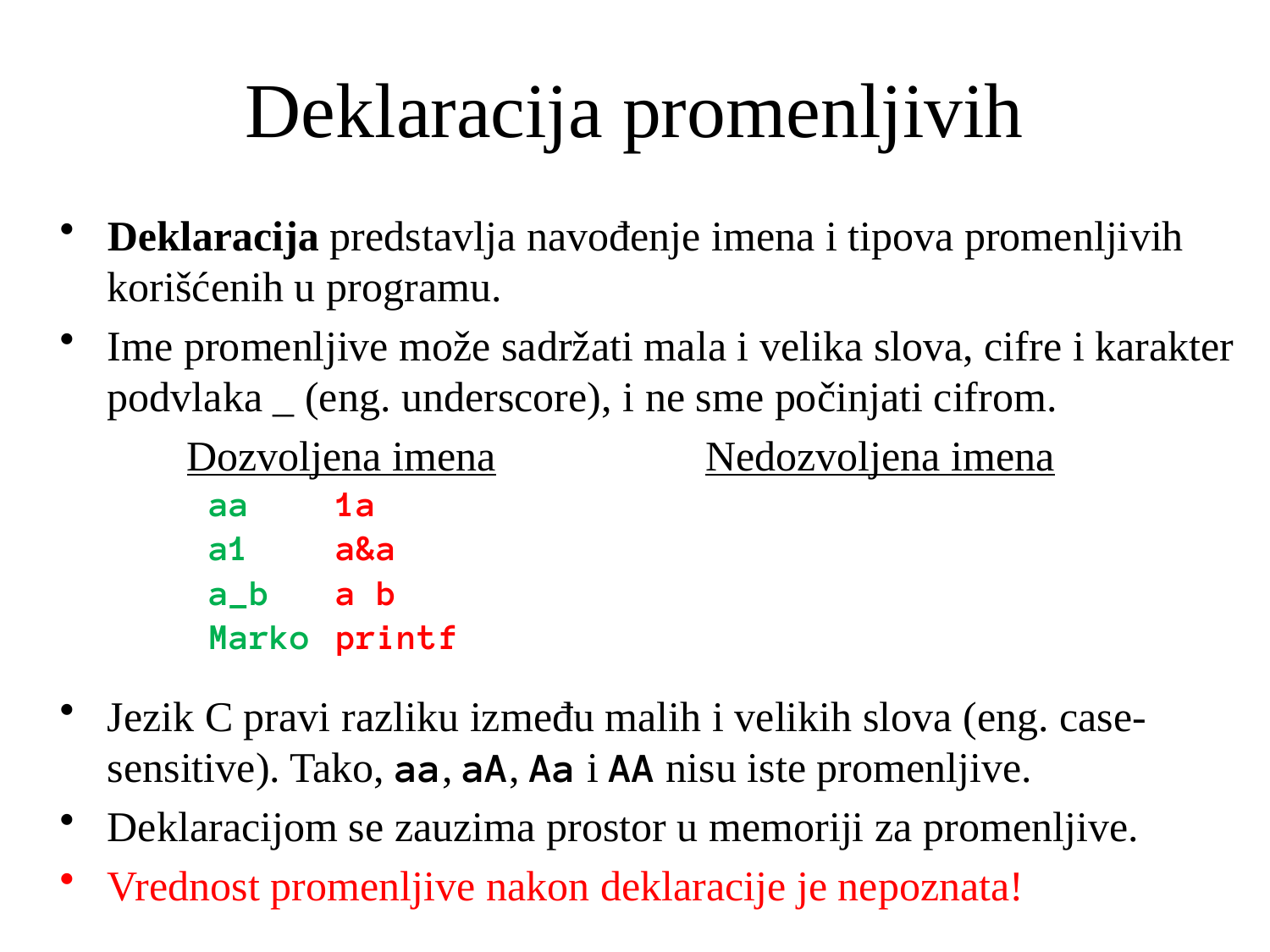

# Deklaracija promenljivih
Deklaracija predstavlja navođenje imena i tipova promenljivih korišćenih u programu.
Ime promenljive može sadržati mala i velika slova, cifre i karakter podvlaka _ (eng. underscore), i ne sme počinjati cifrom.
	Dozvoljena imena		 Nedozvoljena imena
aa	1a
a1 	a&a
a_b	a b
Marko	printf
Jezik C pravi razliku između malih i velikih slova (eng. case-sensitive). Tako, aa, aA, Aa i AA nisu iste promenljive.
Deklaracijom se zauzima prostor u memoriji za promenljive.
Vrednost promenljive nakon deklaracije je nepoznata!